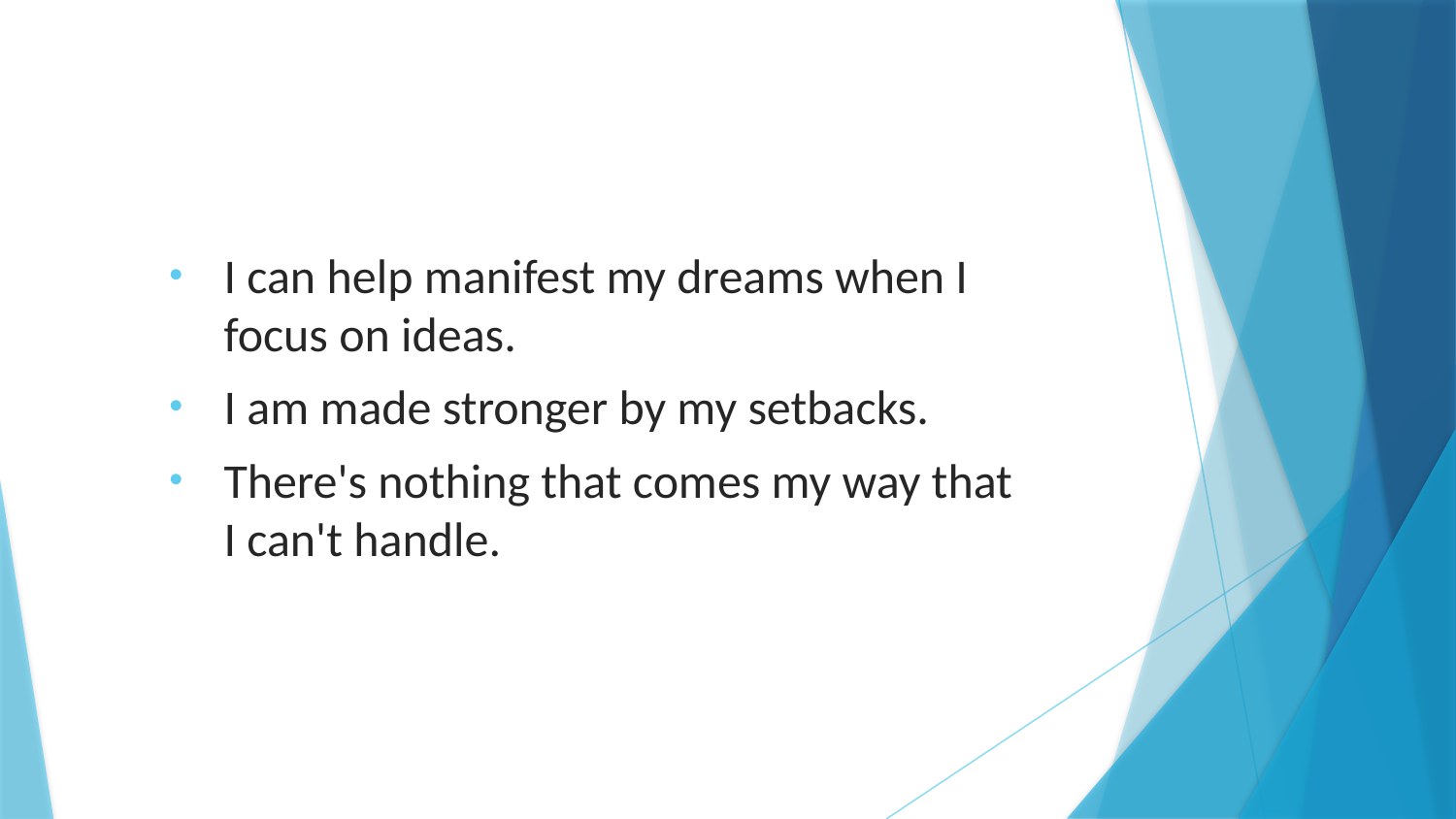

I can help manifest my dreams when I focus on ideas.
I am made stronger by my setbacks.
There's nothing that comes my way that I can't handle.